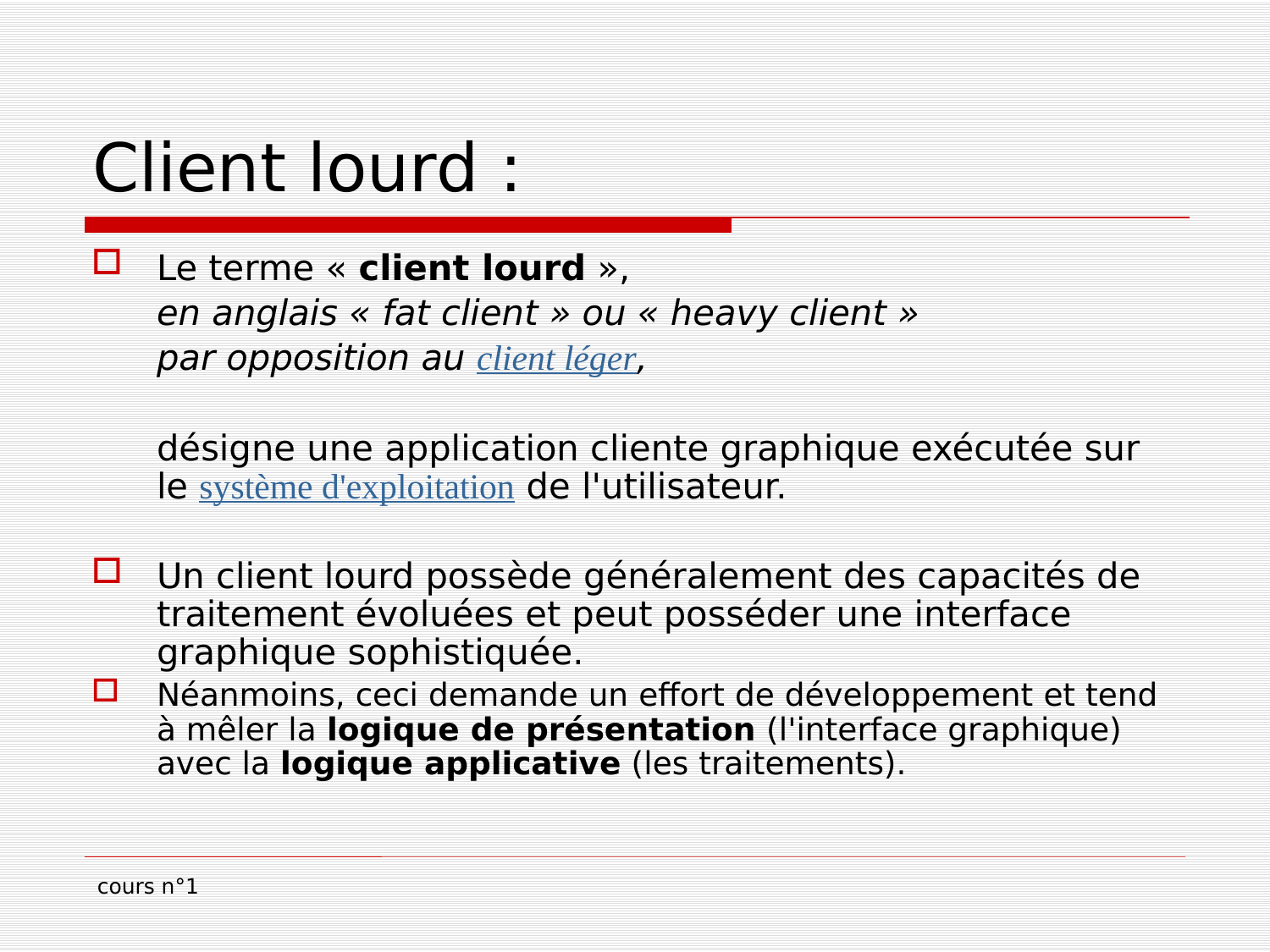

# Client lourd :
Le terme « client lourd »,
	en anglais « fat client » ou « heavy client »
	par opposition au client léger,

	désigne une application cliente graphique exécutée sur le système d'exploitation de l'utilisateur.

Un client lourd possède généralement des capacités de traitement évoluées et peut posséder une interface graphique sophistiquée.
Néanmoins, ceci demande un effort de développement et tend à mêler la logique de présentation (l'interface graphique) avec la logique applicative (les traitements).
cours n°1